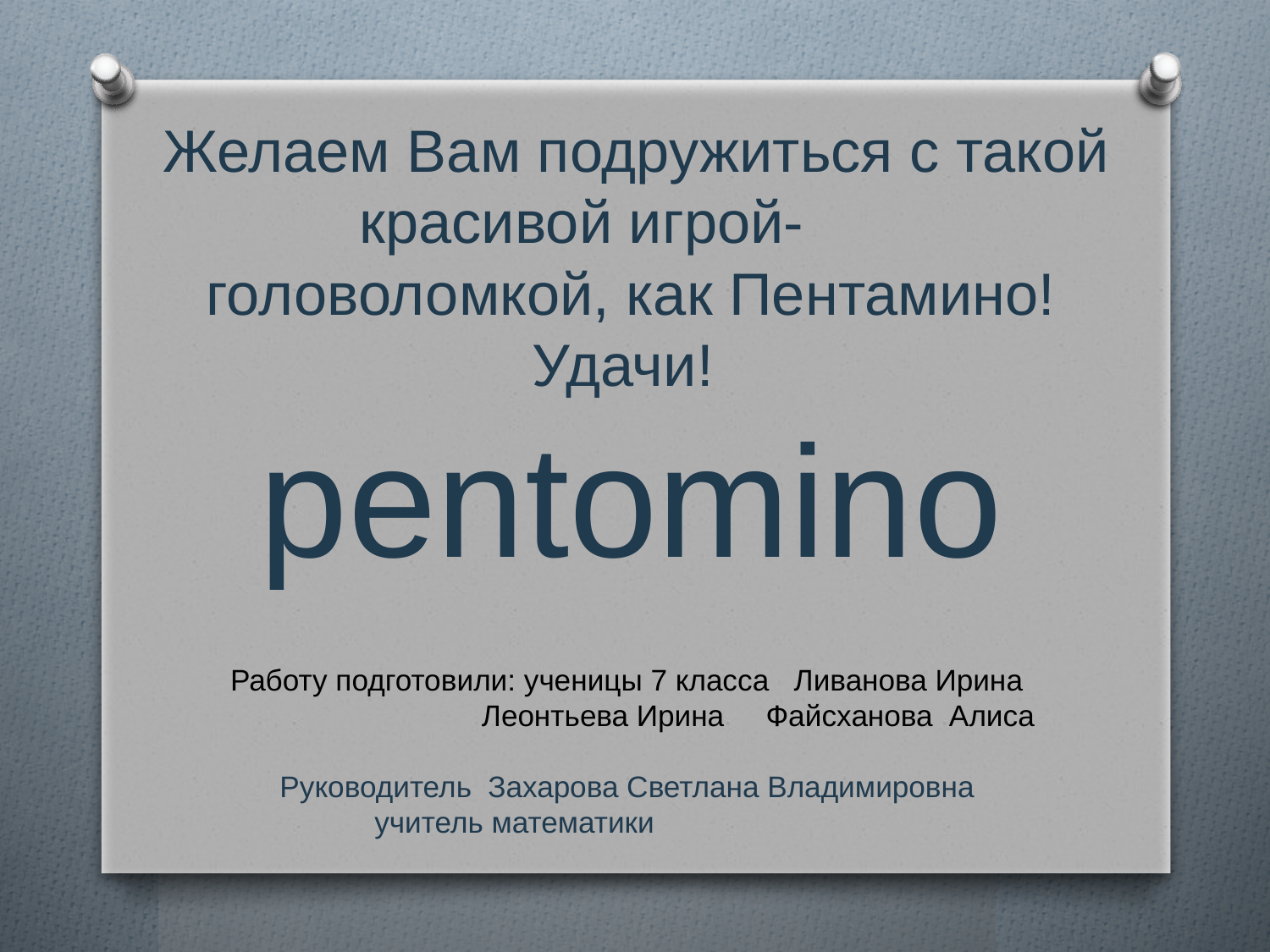

Желаем Вам подружиться с такой красивой игрой-       головоломкой, как Пентамино! Удачи!
pentomino

Работу подготовили: ученицы 7 класса   Ливанова Ирина
                                        Леонтьева Ирина     Файсханова  Алиса

Руководитель  Захарова Светлана Владимировна
                           учитель математики